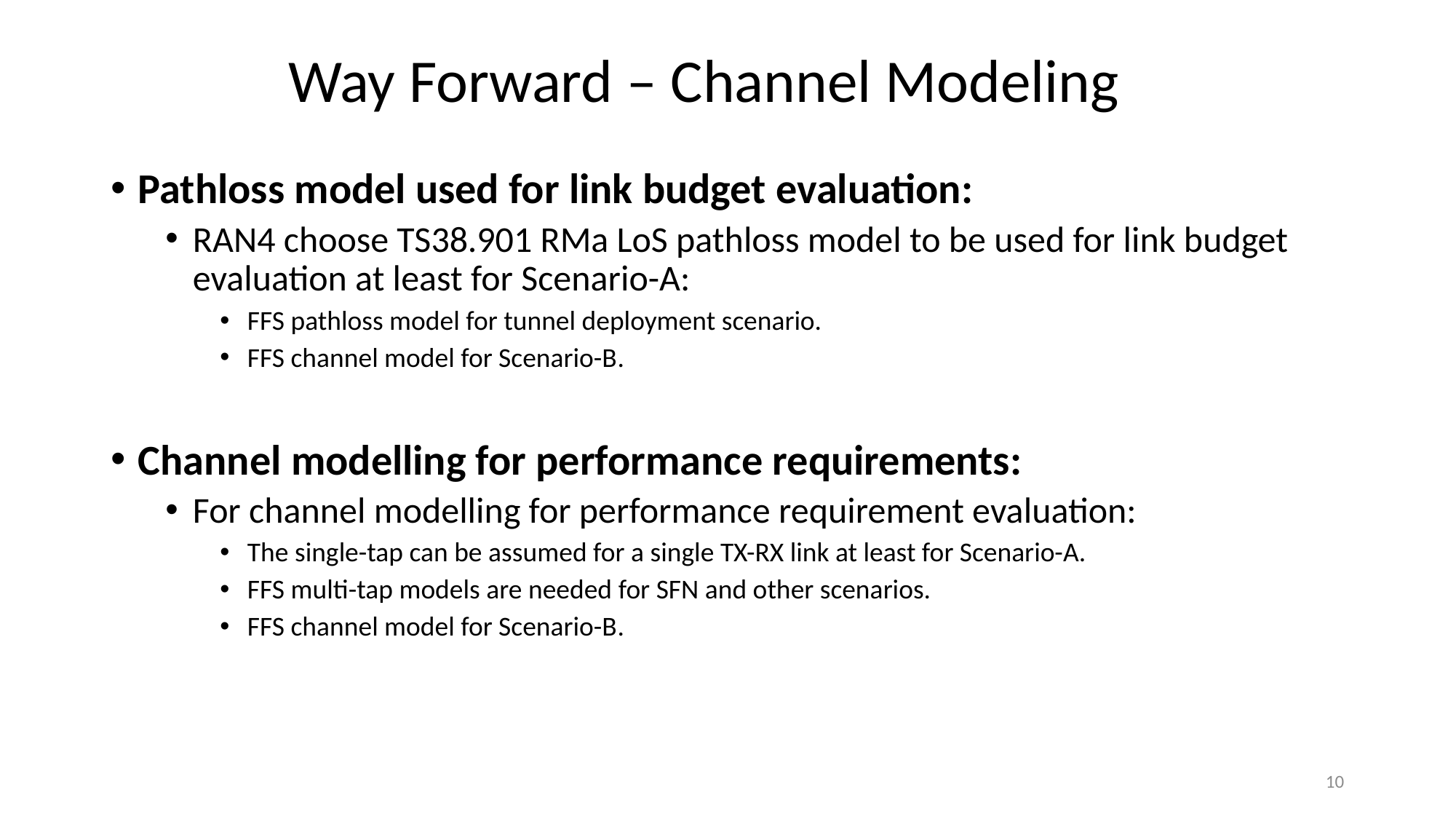

# Way Forward – Channel Modeling
Pathloss model used for link budget evaluation:
RAN4 choose TS38.901 RMa LoS pathloss model to be used for link budget evaluation at least for Scenario-A:
FFS pathloss model for tunnel deployment scenario.
FFS channel model for Scenario-B.

Channel modelling for performance requirements:
For channel modelling for performance requirement evaluation:
The single-tap can be assumed for a single TX-RX link at least for Scenario-A.
FFS multi-tap models are needed for SFN and other scenarios.
FFS channel model for Scenario-B.
10